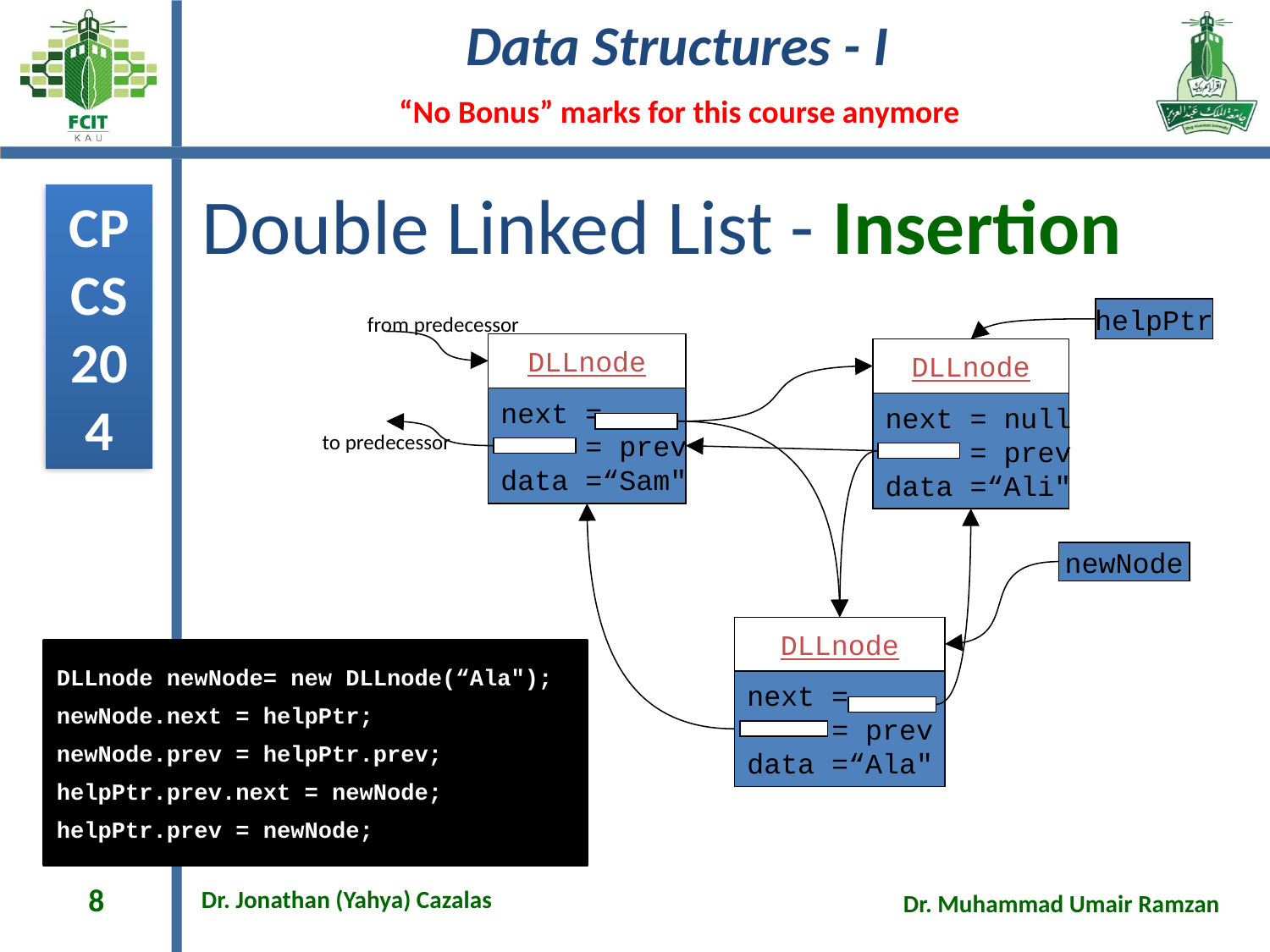

# Double Linked List - Insertion
helpPtr
from predecessor
DLLnode
next =
     = prev
data =“Sam"

DLLnode
next = null
     = prev
data =“Ali"

to predecessor
newNode
DLLnode
next =
     = prev
data =“Ala"

DLLnode newNode= new DLLnode(“Ala");
newNode.next = helpPtr;
newNode.prev = helpPtr.prev;
helpPtr.prev.next = newNode;
helpPtr.prev = newNode;
8